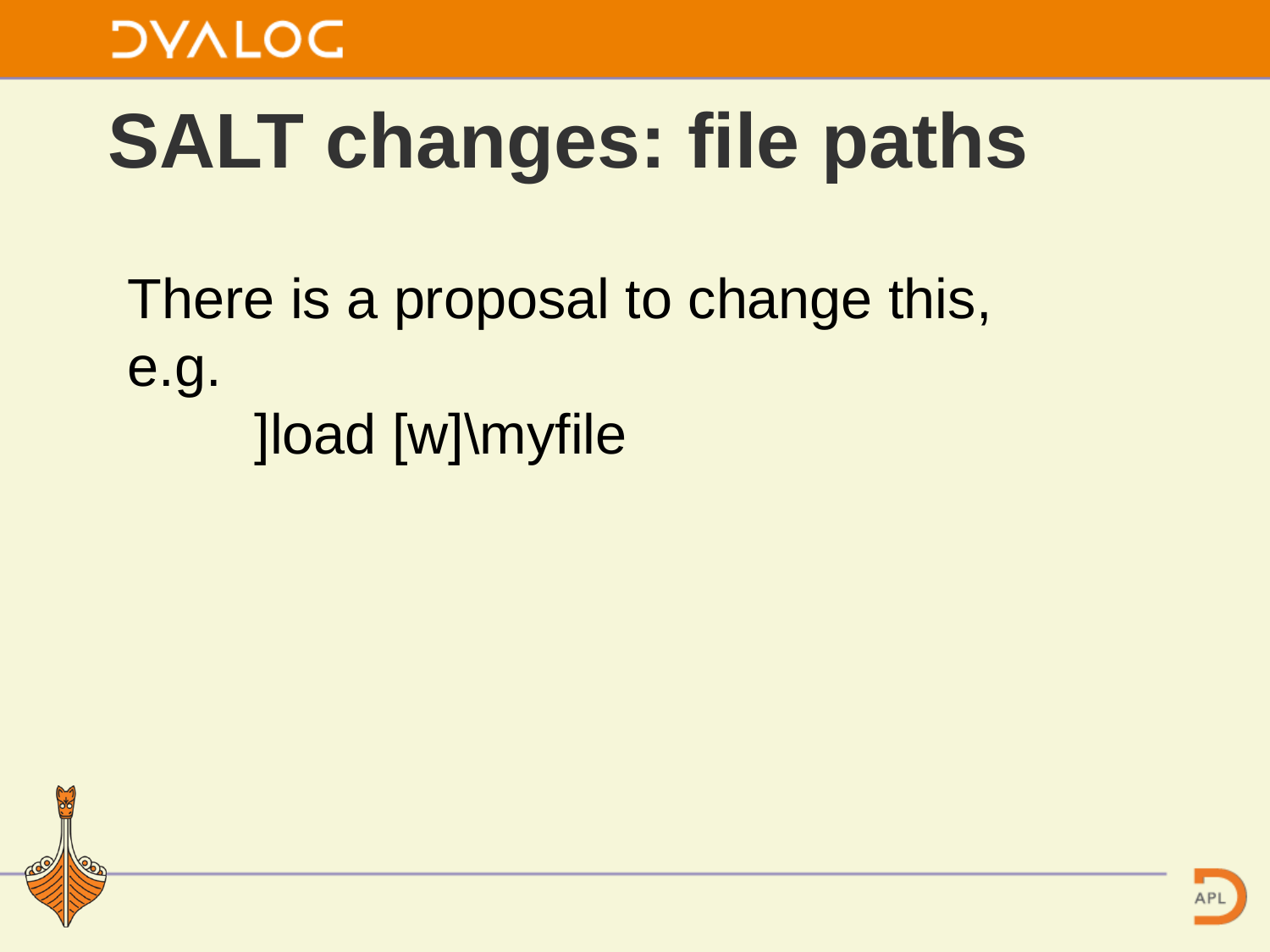

# SALT changes: file paths
There is a proposal to change this, e.g.
	]load [w]\myfile